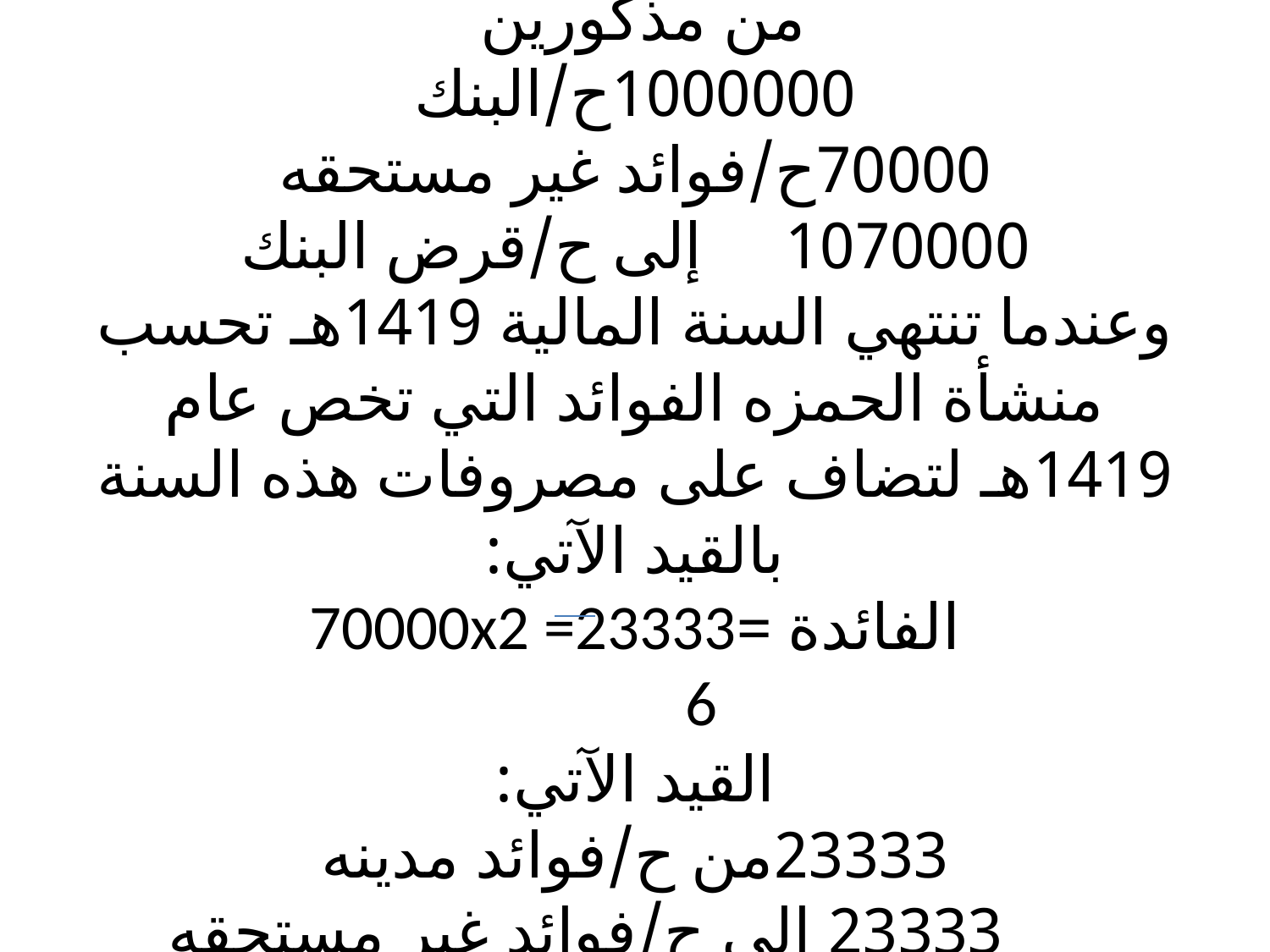

# من مذكورين 1000000ح/البنك 70000ح/فوائد غير مستحقه 1070000     إلى ح/قرض البنك وعندما تنتهي السنة المالية 1419هـ تحسب منشأة الحمزه الفوائد التي تخص عام 1419هـ لتضاف على مصروفات هذه السنة بالقيد الآتي: الفائدة =70000x2 =23333 6 القيد الآتي: 23333من ح/فوائد مدينه 23333 إلى ح/فوائد غير مستحقه